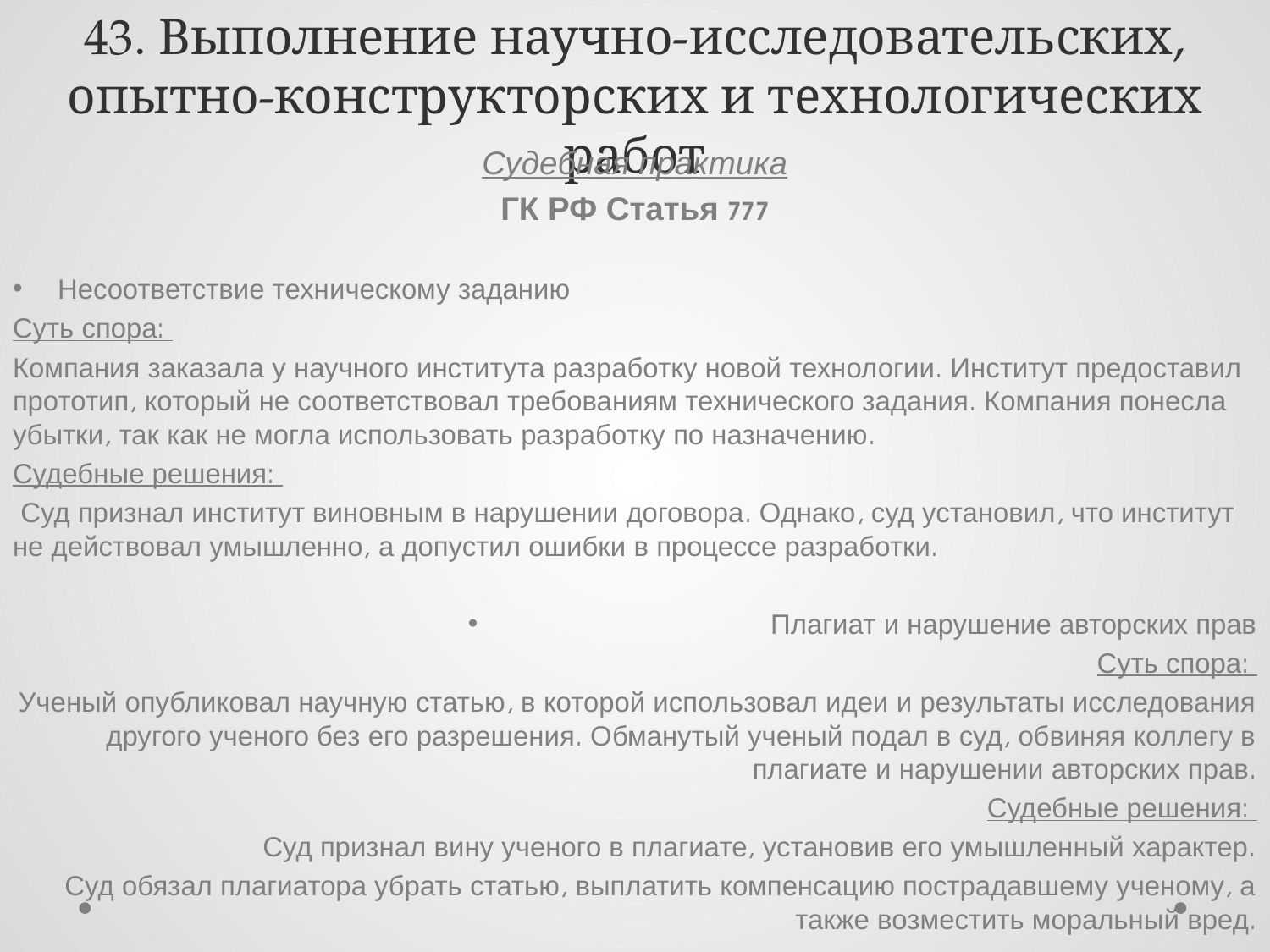

# 43. Выполнение научно-исследовательских, опытно-конструкторских и технологических работ
Судебная практика
ГК РФ Статья 777

Несоответствие техническому заданию
Суть спора:
Компания заказала у научного института разработку новой технологии. Институт предоставил прототип, который не соответствовал требованиям технического задания. Компания понесла убытки, так как не могла использовать разработку по назначению.
Судебные решения:
 Суд признал институт виновным в нарушении договора. Однако, суд установил, что институт не действовал умышленно, а допустил ошибки в процессе разработки.

Плагиат и нарушение авторских прав
Суть спора:
Ученый опубликовал научную статью, в которой использовал идеи и результаты исследования другого ученого без его разрешения. Обманутый ученый подал в суд, обвиняя коллегу в плагиате и нарушении авторских прав.
Судебные решения:
Суд признал вину ученого в плагиате, установив его умышленный характер.
Суд обязал плагиатора убрать статью, выплатить компенсацию пострадавшему ученому, а также возместить моральный вред.